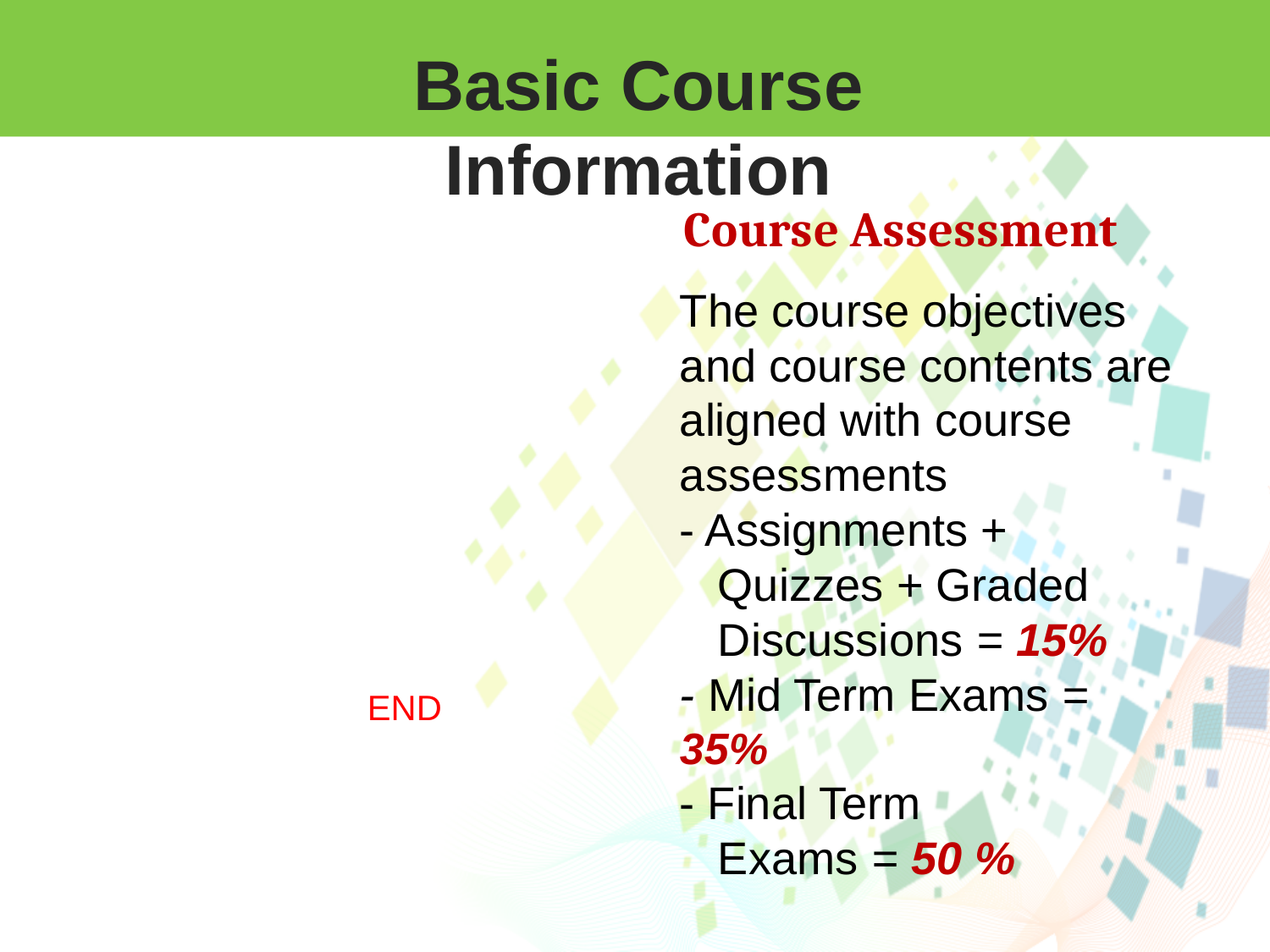

Basic Course Information
Course Assessment
The course objectives   and course contents are aligned with course assessments
- Assignments +
   Quizzes + Graded
   Discussions = 15%
- Mid Term Exams = 35%
- Final Term
   Exams = 50 %
END